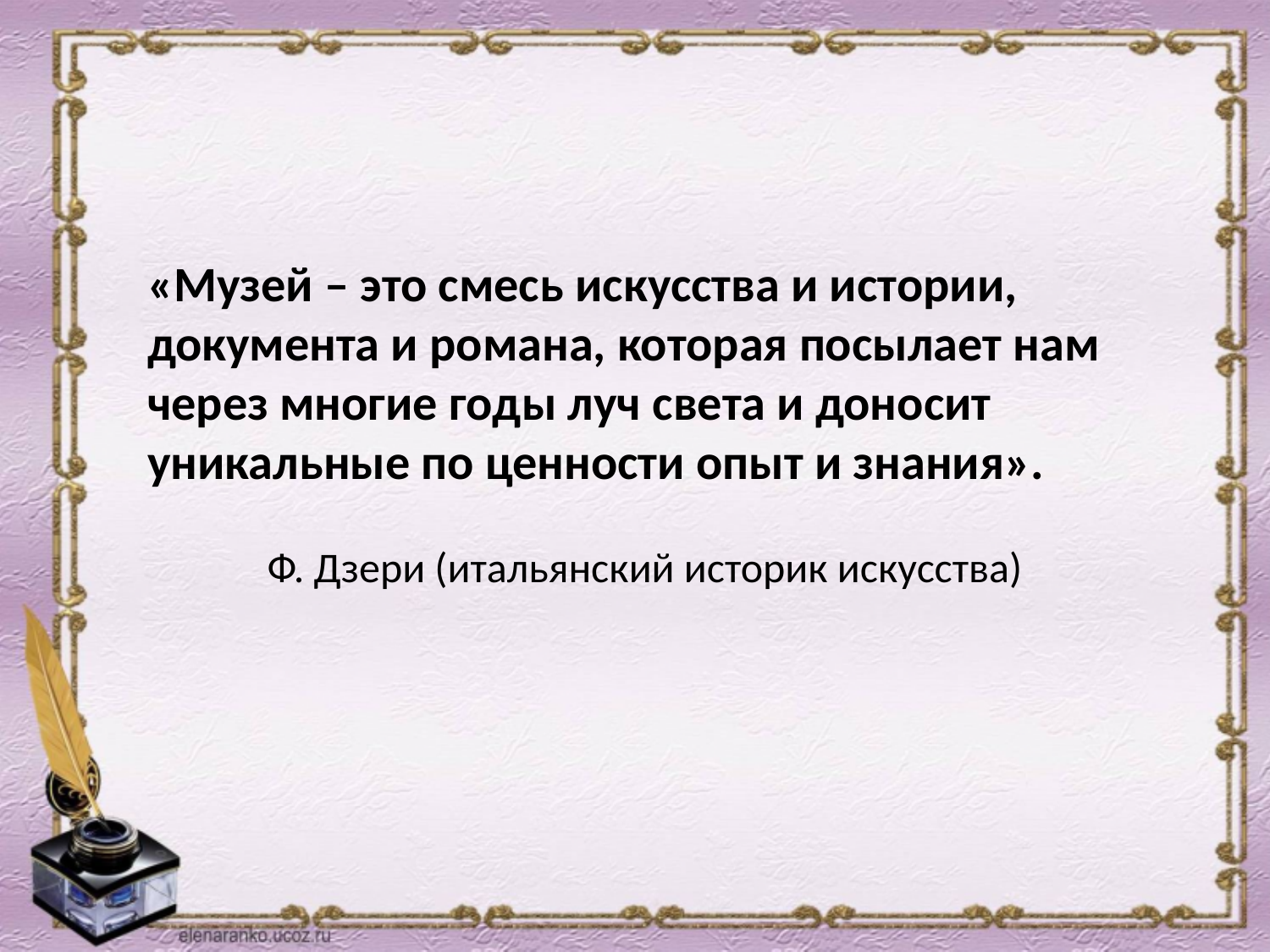

«Музей – это смесь искусства и истории, документа и романа, которая посылает нам через многие годы луч света и доносит уникальные по ценности опыт и знания».

Ф. Дзери (итальянский историк искусства)